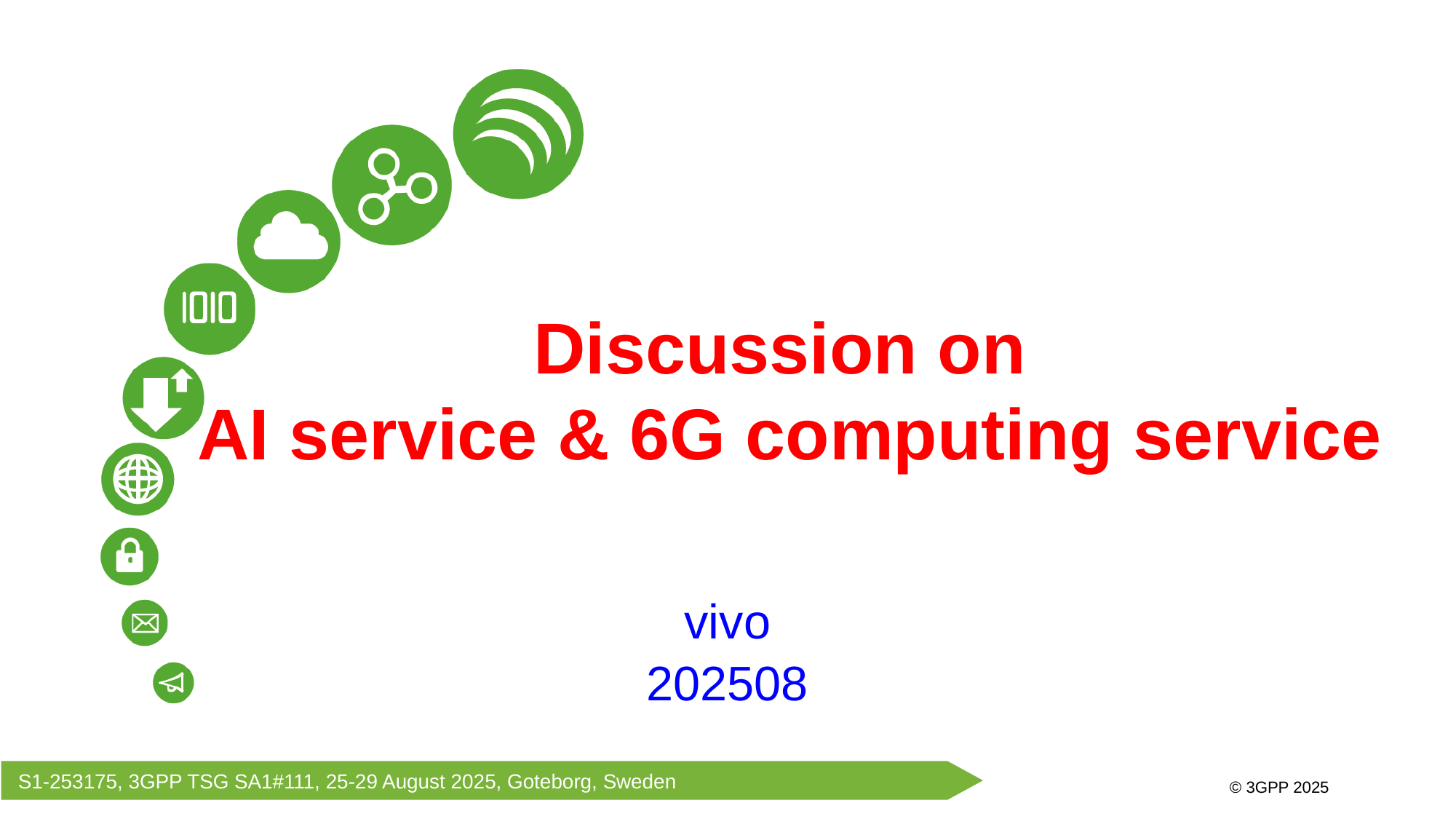

Discussion on
AI service & 6G computing service
vivo
202508
S1-253175, 3GPP TSG SA1#111, 25-29 August 2025, Goteborg, Sweden

© 3GPP 2025